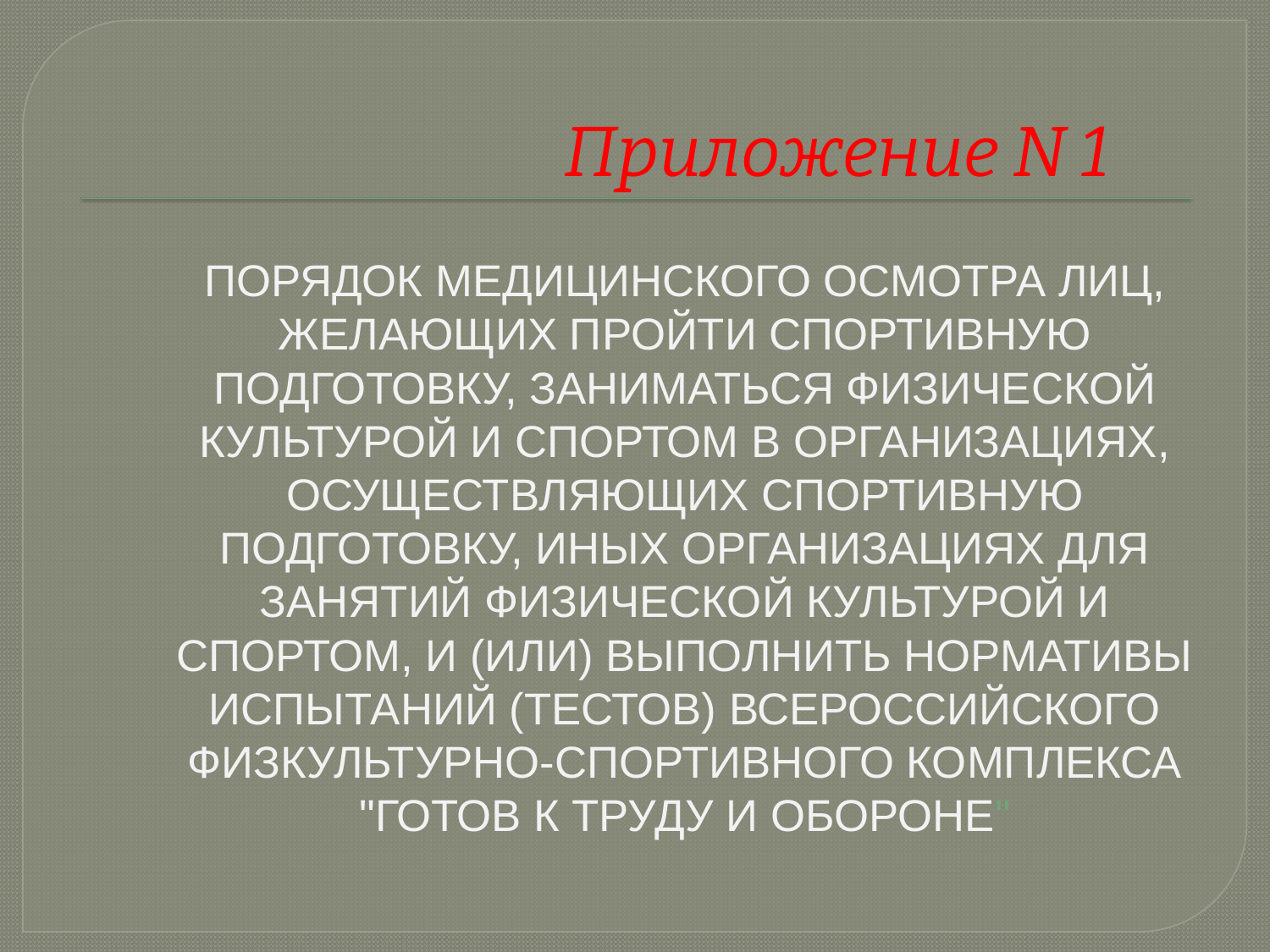

# Приложение N 1
ПОРЯДОК МЕДИЦИНСКОГО ОСМОТРА ЛИЦ, ЖЕЛАЮЩИХ ПРОЙТИ СПОРТИВНУЮ ПОДГОТОВКУ, ЗАНИМАТЬСЯ ФИЗИЧЕСКОЙ КУЛЬТУРОЙ И СПОРТОМ В ОРГАНИЗАЦИЯХ, ОСУЩЕСТВЛЯЮЩИХ СПОРТИВНУЮ ПОДГОТОВКУ, ИНЫХ ОРГАНИЗАЦИЯХ ДЛЯ ЗАНЯТИЙ ФИЗИЧЕСКОЙ КУЛЬТУРОЙ И СПОРТОМ, И (ИЛИ) ВЫПОЛНИТЬ НОРМАТИВЫ ИСПЫТАНИЙ (ТЕСТОВ) ВСЕРОССИЙСКОГО ФИЗКУЛЬТУРНО-СПОРТИВНОГО КОМПЛЕКСА "ГОТОВ К ТРУДУ И ОБОРОНЕ"